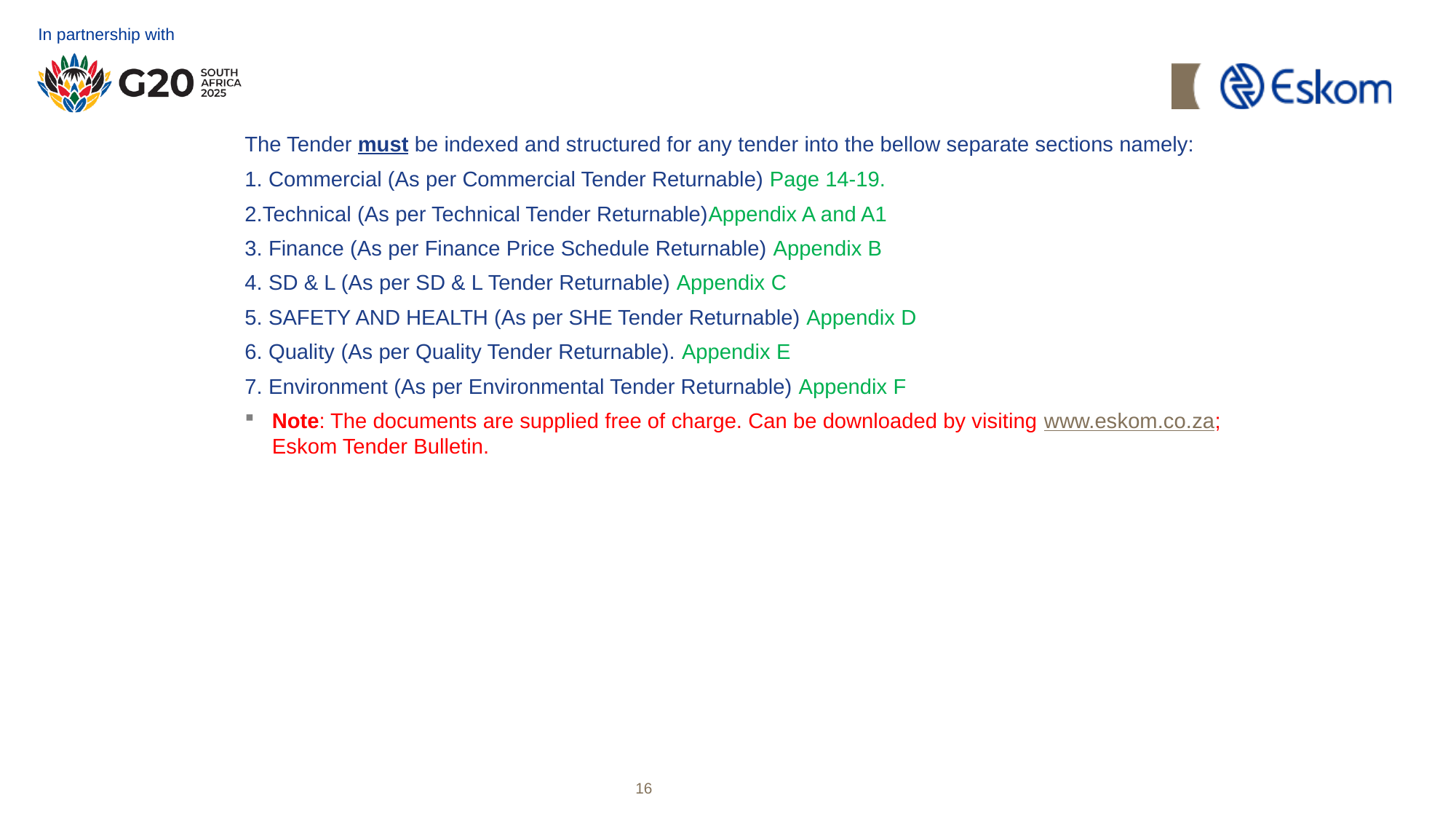

# ITT / RFP Process Response Format 2/3
The Tender must be indexed and structured for any tender into the bellow separate sections namely:
1. Commercial (As per Commercial Tender Returnable) Page 14-19.
2.Technical (As per Technical Tender Returnable)Appendix A and A1
3. Finance (As per Finance Price Schedule Returnable) Appendix B
4. SD & L (As per SD & L Tender Returnable) Appendix C
5. SAFETY AND HEALTH (As per SHE Tender Returnable) Appendix D
6. Quality (As per Quality Tender Returnable). Appendix E
7. Environment (As per Environmental Tender Returnable) Appendix F
Note: The documents are supplied free of charge. Can be downloaded by visiting www.eskom.co.za; Eskom Tender Bulletin.
16